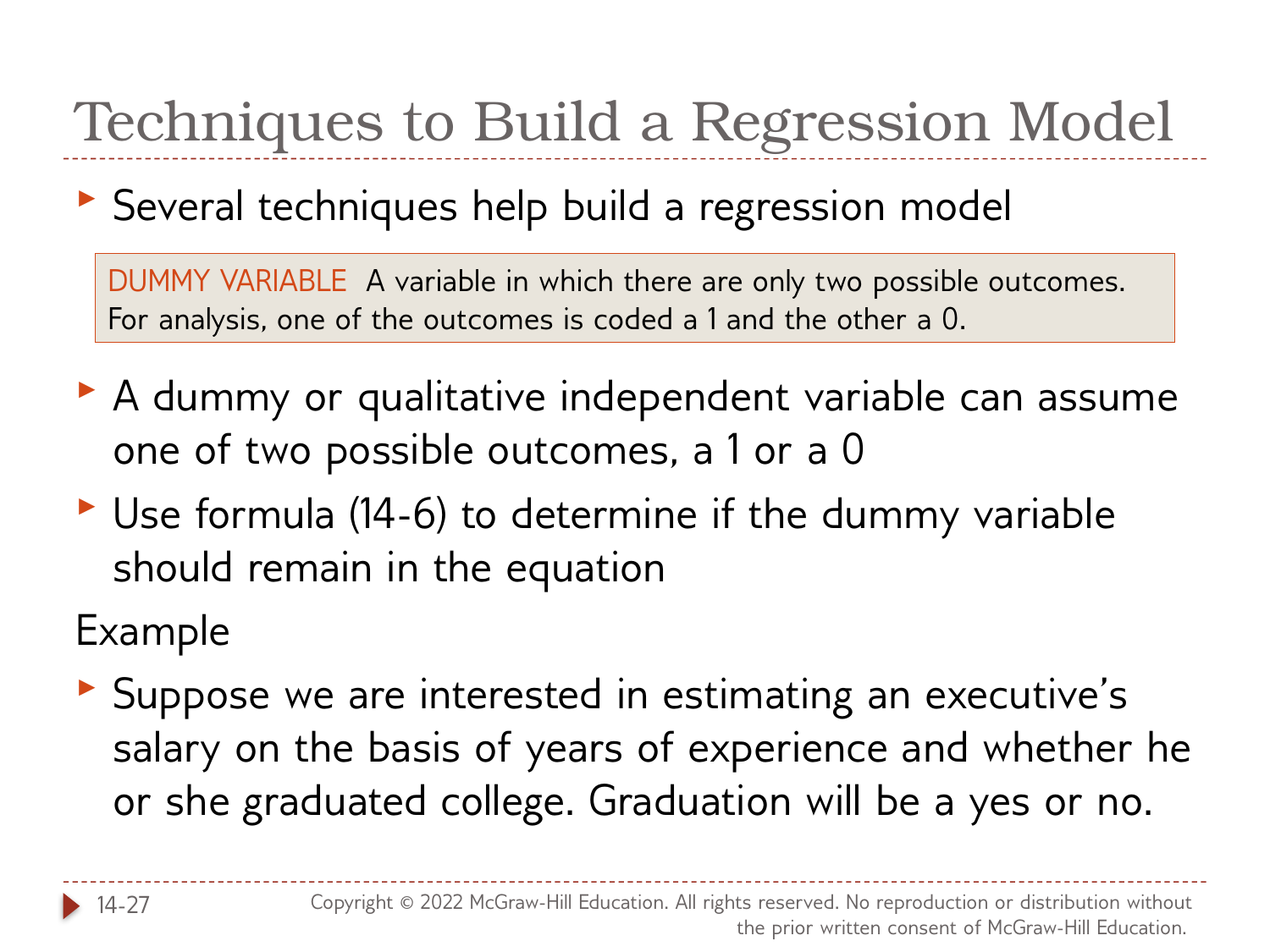

# Techniques to Build a Regression Model
Several techniques help build a regression model

A dummy or qualitative independent variable can assume one of two possible outcomes, a 1 or a 0
Use formula (14-6) to determine if the dummy variable should remain in the equation
Example
Suppose we are interested in estimating an executive’s salary on the basis of years of experience and whether he or she graduated college. Graduation will be a yes or no.
DUMMY VARIABLE  A variable in which there are only two possible outcomes. For analysis, one of the outcomes is coded a 1 and the other a 0.
14-27
Copyright © 2022 McGraw-Hill Education. All rights reserved. No reproduction or distribution without the prior written consent of McGraw-Hill Education.